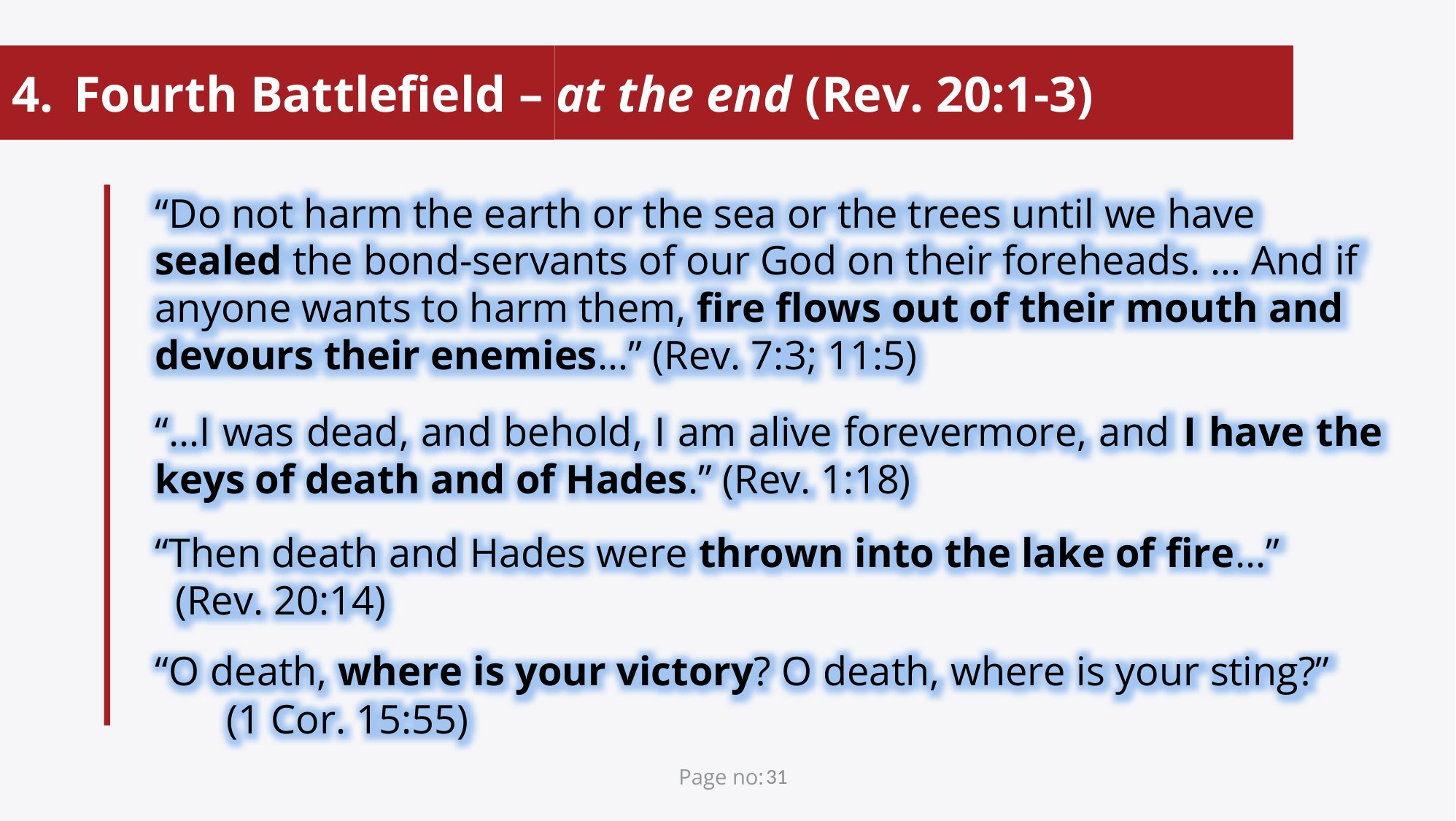

Fourth Battlefield – at the end (Rev. 20:1-3)
“Do not harm the earth or the sea or the trees until we have sealed the bond-servants of our God on their foreheads. … And if anyone wants to harm them, fire flows out of their mouth and devours their enemies…” (Rev. 7:3; 11:5)
“…I was dead, and behold, I am alive forevermore, and I have the keys of death and of Hades.” (Rev. 1:18)
“Then death and Hades were thrown into the lake of fire…”             (Rev. 20:14)
“O death, where is your victory? O death, where is your sting?”             (1 Cor. 15:55)